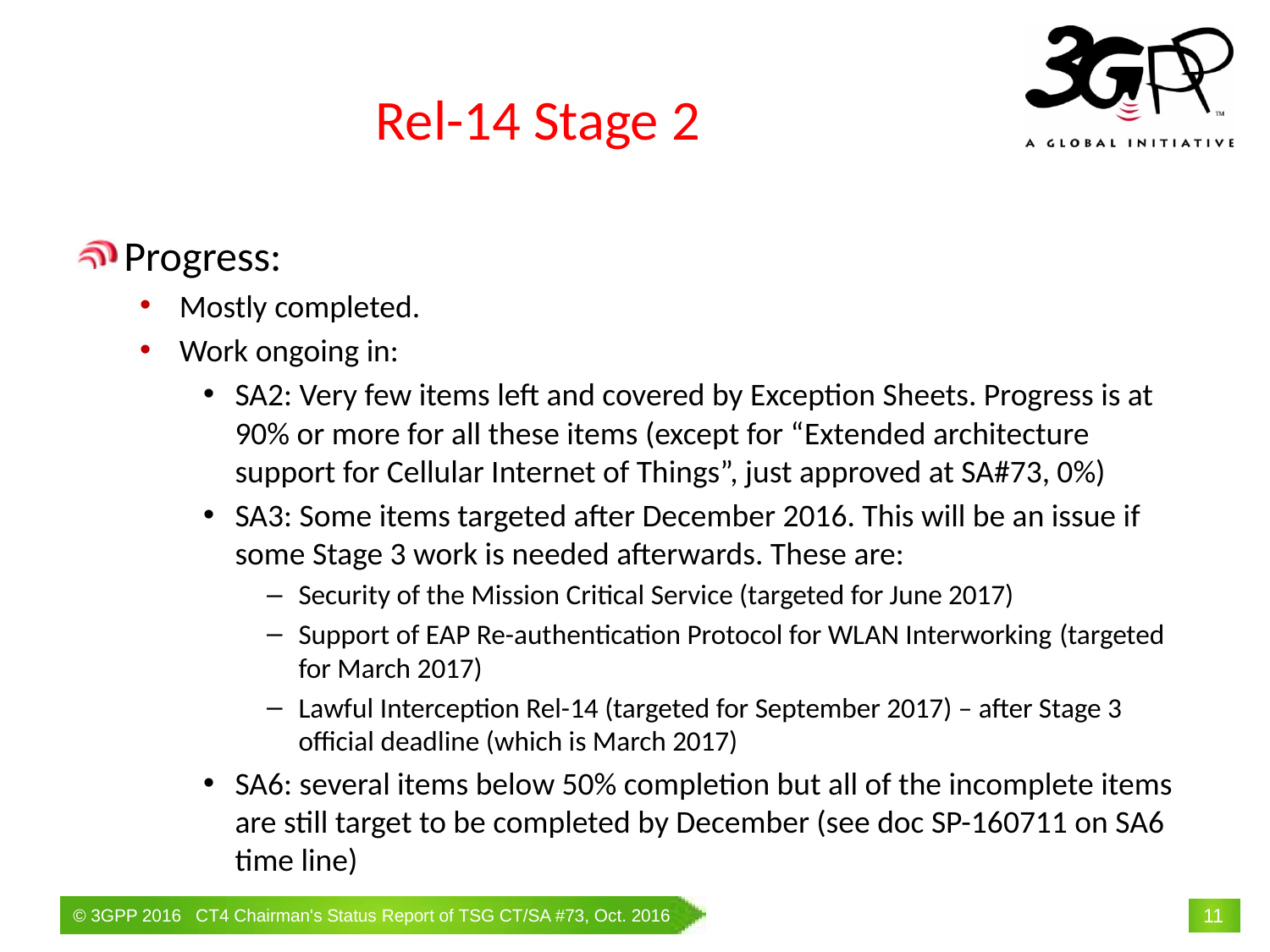

# Rel-14 Stage 2
Progress:
Mostly completed.
Work ongoing in:
SA2: Very few items left and covered by Exception Sheets. Progress is at 90% or more for all these items (except for “Extended architecture support for Cellular Internet of Things”, just approved at SA#73, 0%)
SA3: Some items targeted after December 2016. This will be an issue if some Stage 3 work is needed afterwards. These are:
Security of the Mission Critical Service (targeted for June 2017)
Support of EAP Re-authentication Protocol for WLAN Interworking (targeted for March 2017)
Lawful Interception Rel-14 (targeted for September 2017) – after Stage 3 official deadline (which is March 2017)
SA6: several items below 50% completion but all of the incomplete items are still target to be completed by December (see doc SP-160711 on SA6 time line)